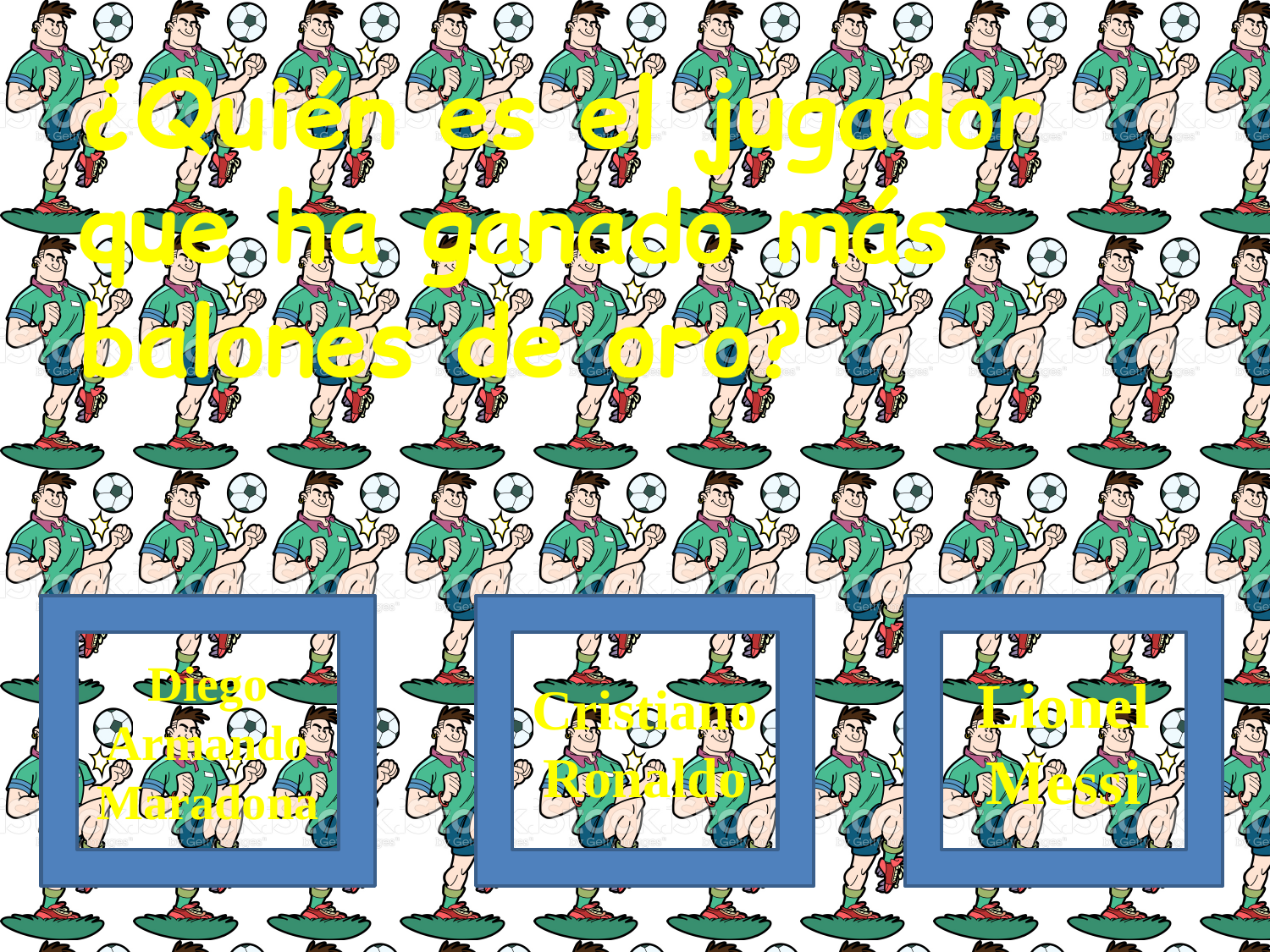

¿Quién es el jugador que ha ganado más balones de oro?
Diego Armando Maradona
Cristiano Ronaldo
Lionel Messi